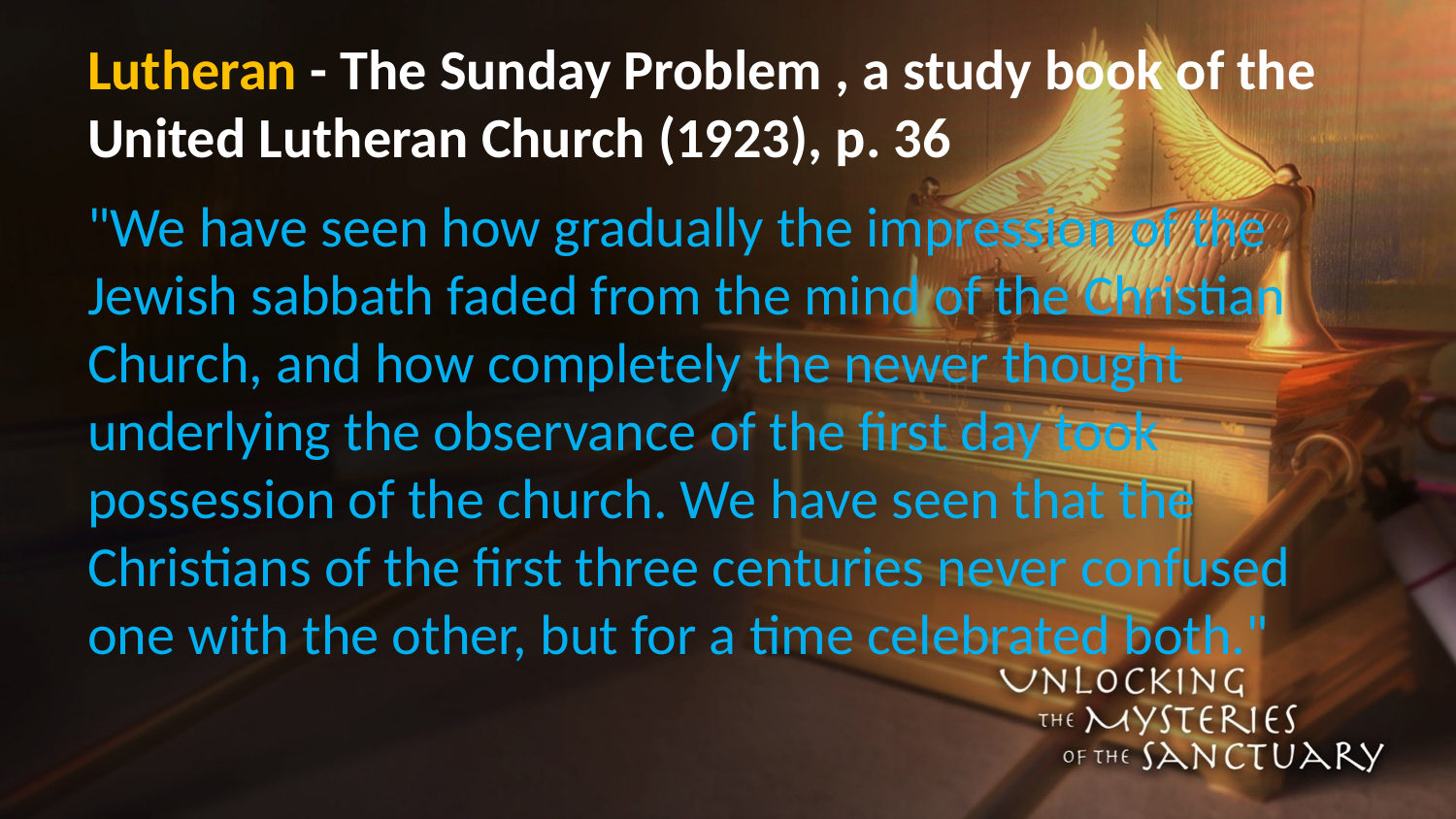

# Lutheran - The Sunday Problem , a study book of the United Lutheran Church (1923), p. 36
"We have seen how gradually the impression of the Jewish sabbath faded from the mind of the Christian Church, and how completely the newer thought underlying the observance of the first day took possession of the church. We have seen that the Christians of the first three centuries never confused one with the other, but for a time celebrated both."